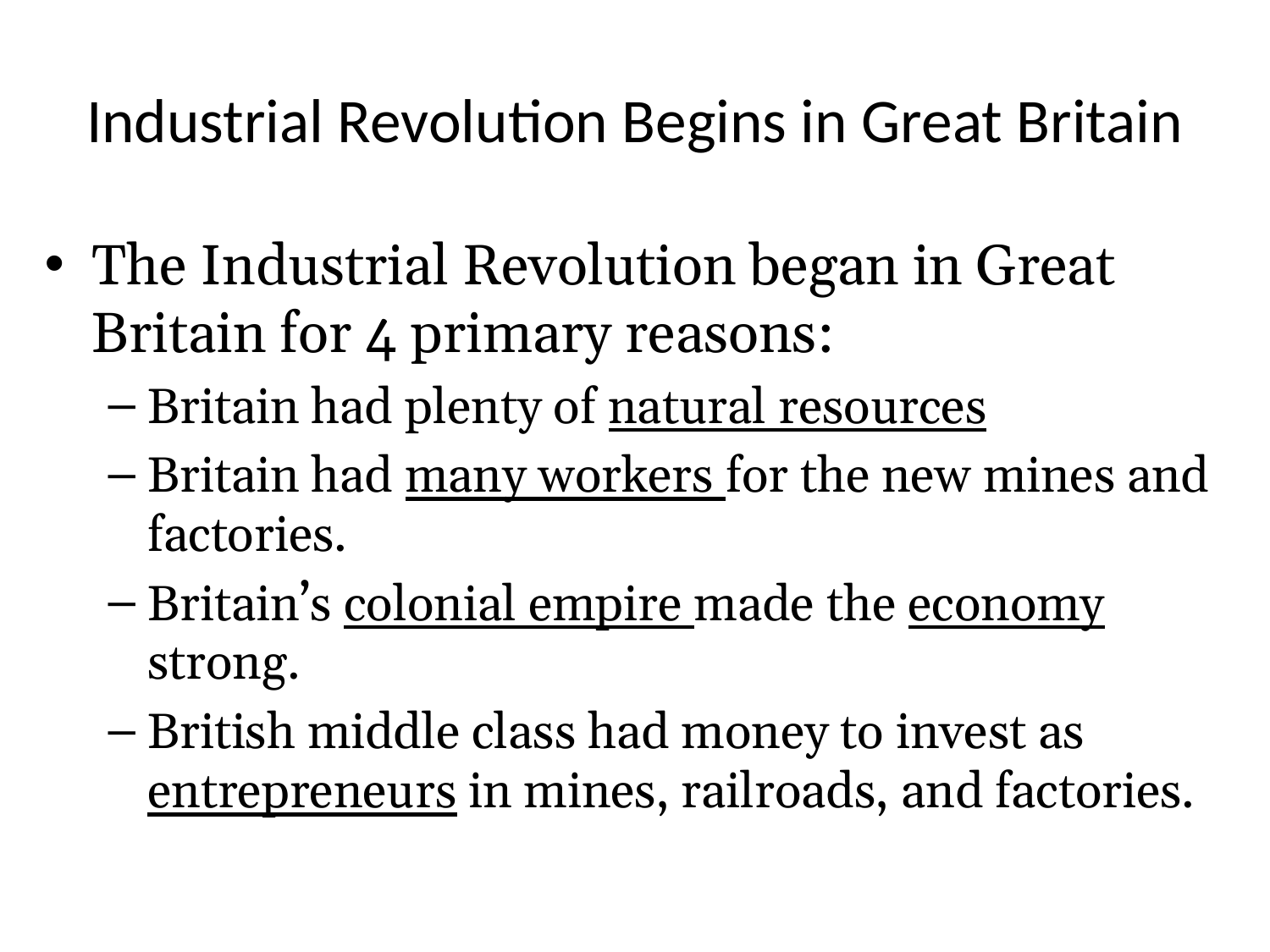

# Industrial Revolution Begins in Great Britain
The Industrial Revolution began in Great Britain for 4 primary reasons:
Britain had plenty of natural resources
Britain had many workers for the new mines and factories.
Britain’s colonial empire made the economy strong.
British middle class had money to invest as entrepreneurs in mines, railroads, and factories.